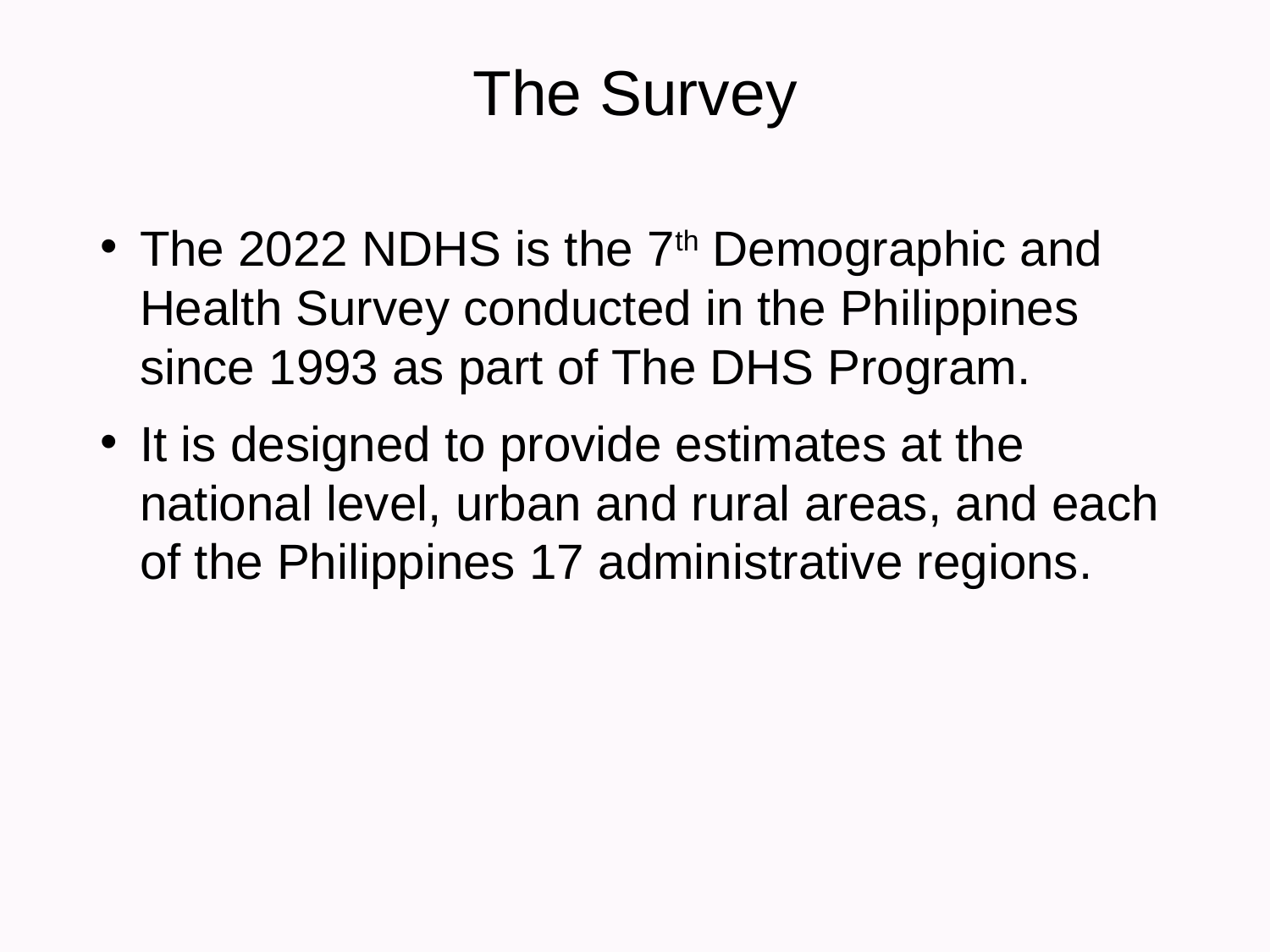

# The Survey
The 2022 NDHS is the 7th Demographic and Health Survey conducted in the Philippines since 1993 as part of The DHS Program.
It is designed to provide estimates at the national level, urban and rural areas, and each of the Philippines 17 administrative regions.